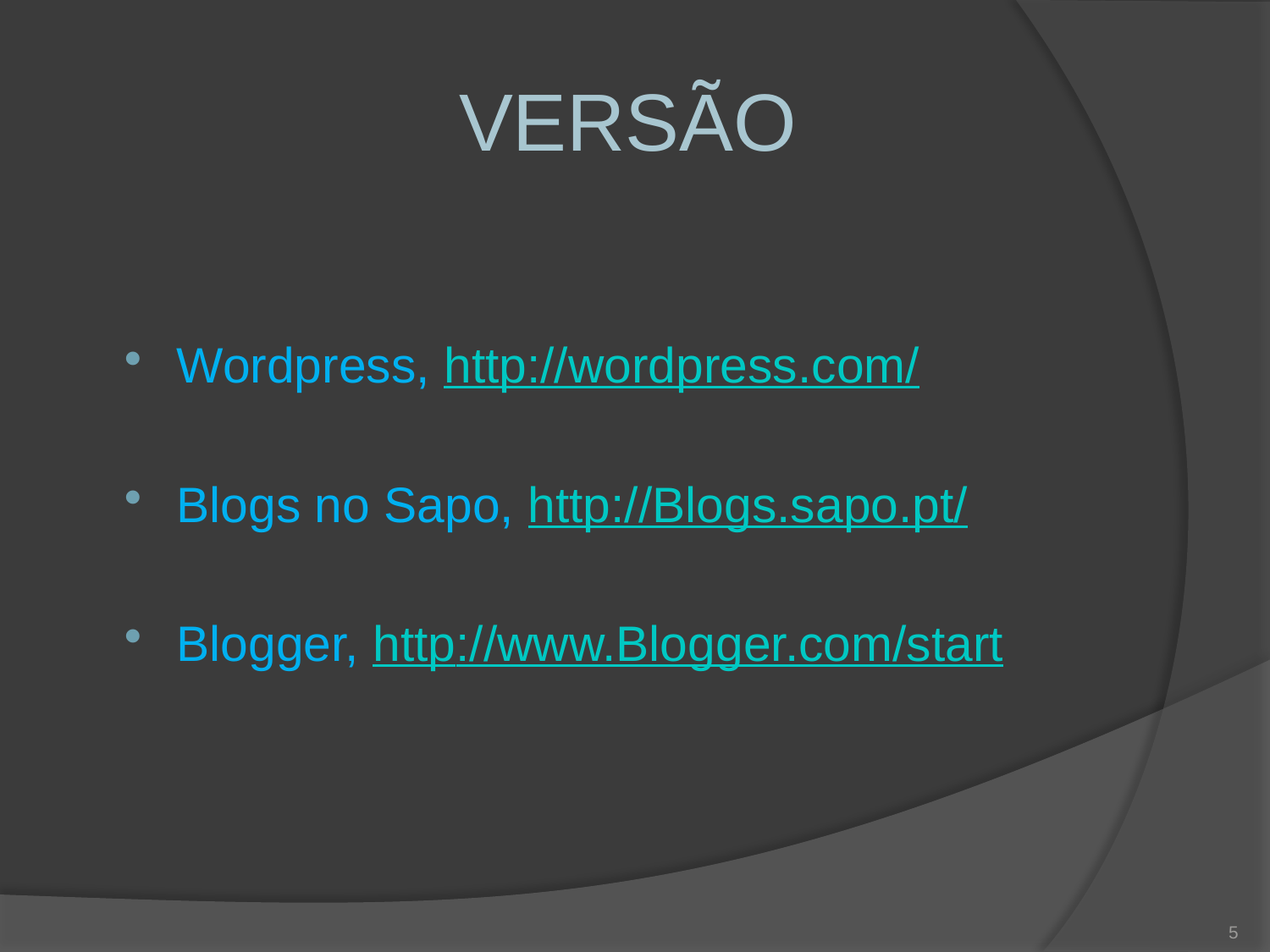

# VERSÃO
Wordpress, http://wordpress.com/

Blogs no Sapo, http://Blogs.sapo.pt/

Blogger, http://www.Blogger.com/start

5